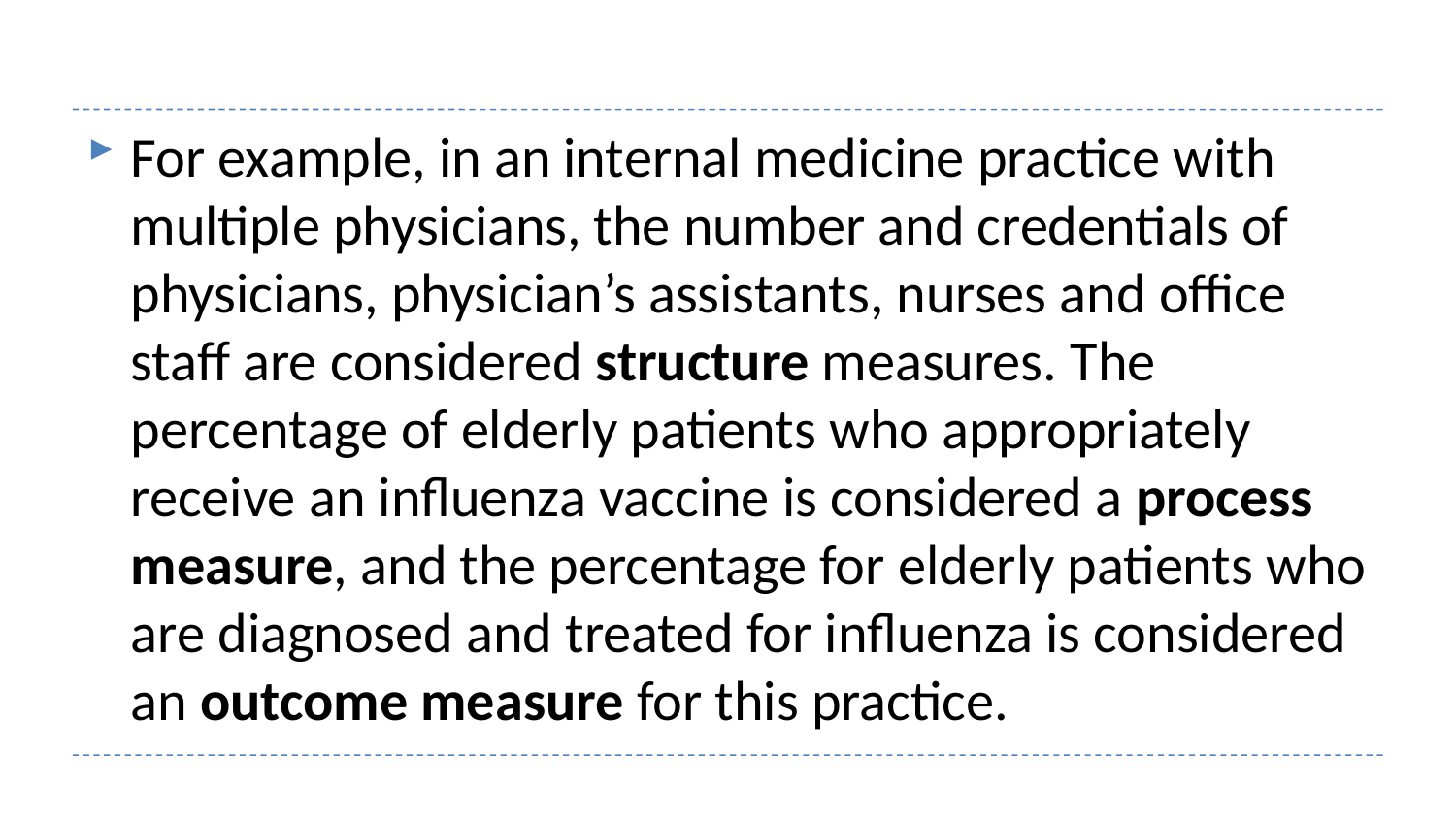

#

For example, in an internal medicine practice with multiple physicians, the number and credentials of physicians, physician’s assistants, nurses and office staff are considered structure measures. The percentage of elderly patients who appropriately receive an influenza vaccine is considered a process measure, and the percentage for elderly patients who are diagnosed and treated for influenza is considered an outcome measure for this practice.